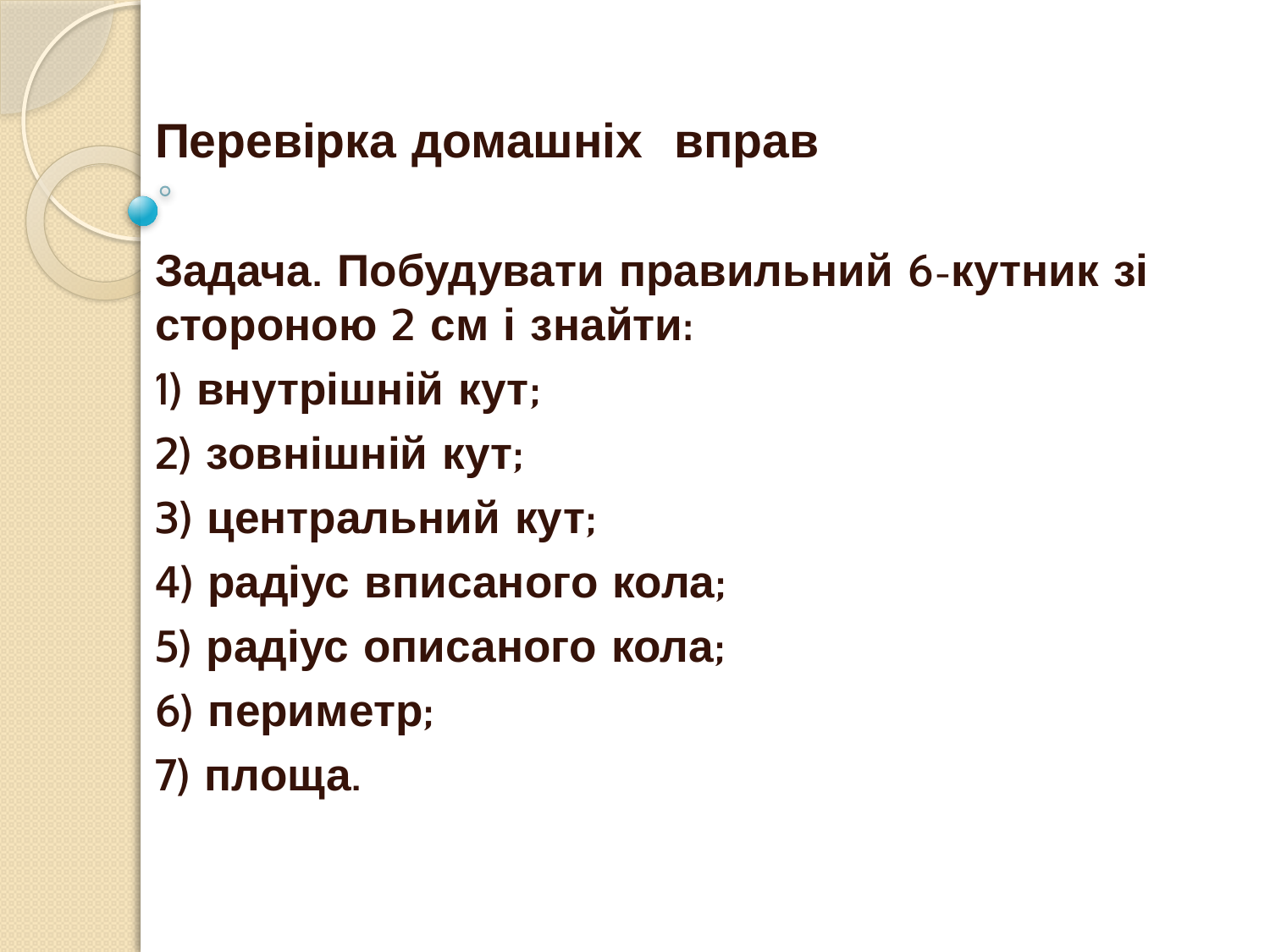

Перевірка домашніх  вправ

Задача. Побудувати правильний 6-кутник зі стороною 2 см і знайти:
	1) внутрішній кут;
	2) зовнішній кут;
	3) центральний кут;
	4) радіус вписаного кола;
	5) радіус описаного кола;
	6) периметр;
	7) площа.